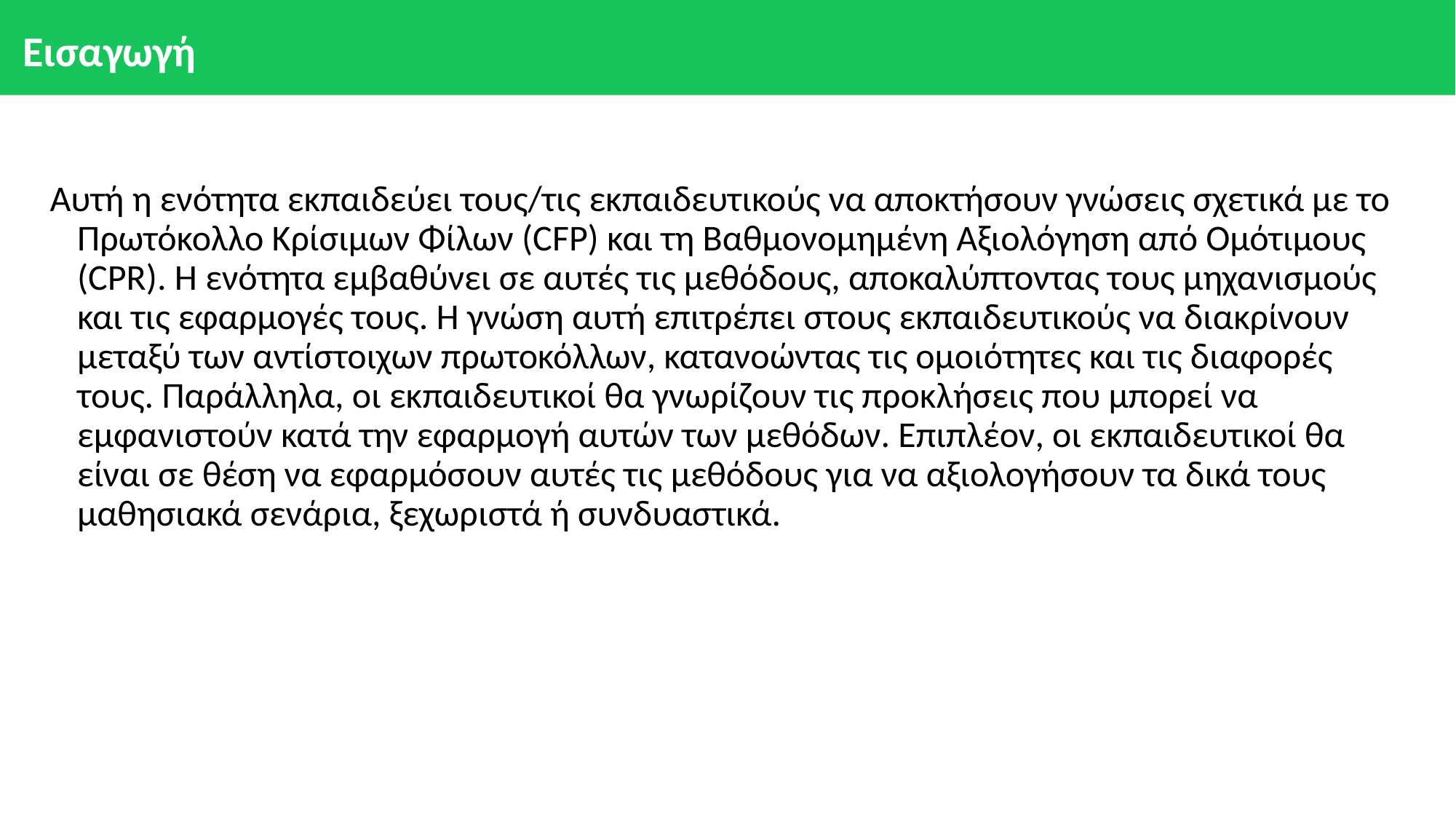

# Εισαγωγή
Αυτή η ενότητα εκπαιδεύει τους/τις εκπαιδευτικούς να αποκτήσουν γνώσεις σχετικά με το Πρωτόκολλο Κρίσιμων Φίλων (CFP) και τη Βαθμονομημένη Αξιολόγηση από Ομότιμους (CPR). Η ενότητα εμβαθύνει σε αυτές τις μεθόδους, αποκαλύπτοντας τους μηχανισμούς και τις εφαρμογές τους. Η γνώση αυτή επιτρέπει στους εκπαιδευτικούς να διακρίνουν μεταξύ των αντίστοιχων πρωτοκόλλων, κατανοώντας τις ομοιότητες και τις διαφορές τους. Παράλληλα, οι εκπαιδευτικοί θα γνωρίζουν τις προκλήσεις που μπορεί να εμφανιστούν κατά την εφαρμογή αυτών των μεθόδων. Επιπλέον, οι εκπαιδευτικοί θα είναι σε θέση να εφαρμόσουν αυτές τις μεθόδους για να αξιολογήσουν τα δικά τους μαθησιακά σενάρια, ξεχωριστά ή συνδυαστικά.